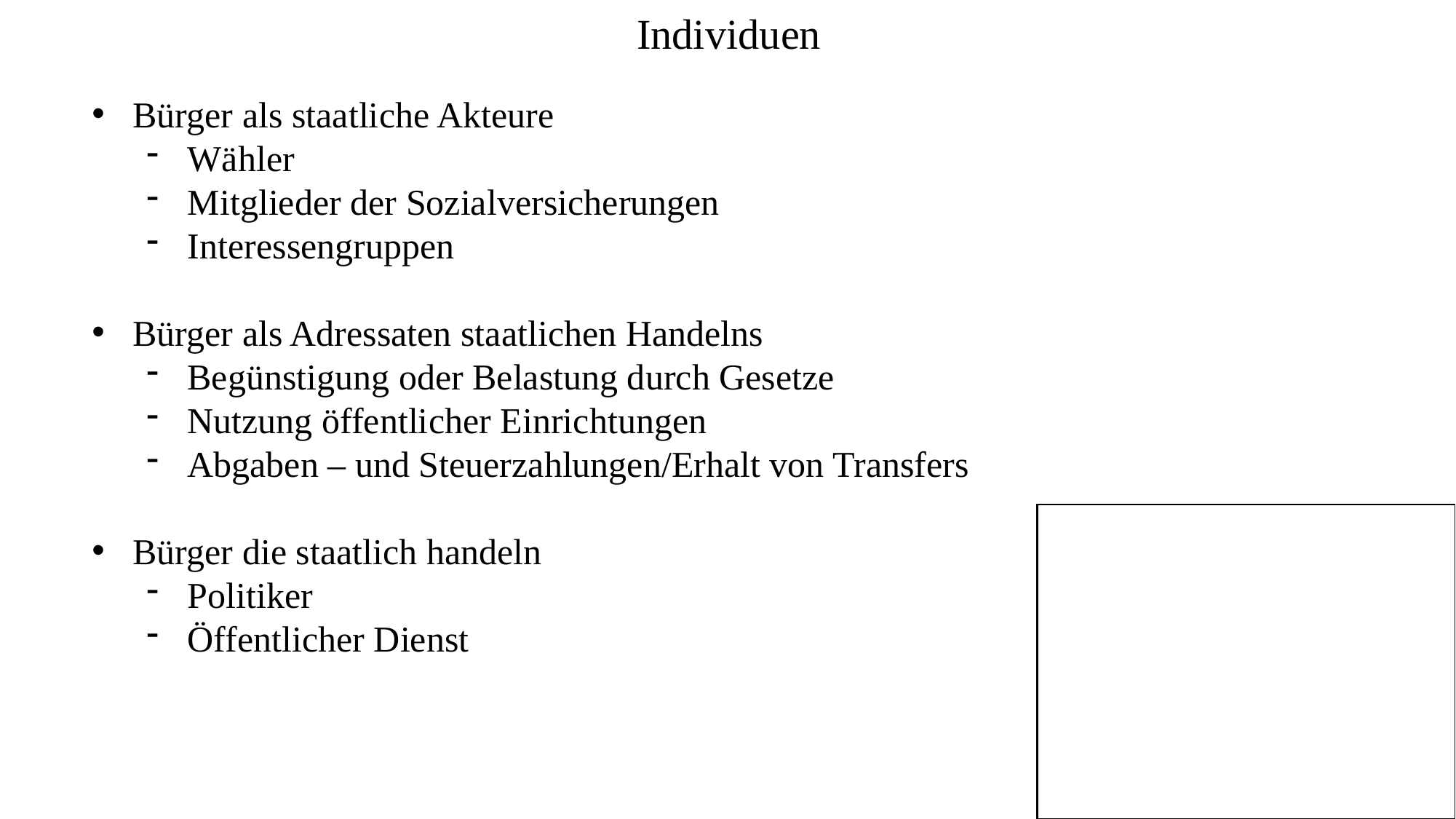

Individuen
Bürger als staatliche Akteure
Wähler
Mitglieder der Sozialversicherungen
Interessengruppen

Bürger als Adressaten staatlichen Handelns
Begünstigung oder Belastung durch Gesetze
Nutzung öffentlicher Einrichtungen
Abgaben – und Steuerzahlungen/Erhalt von Transfers

Bürger die staatlich handeln
Politiker
Öffentlicher Dienst